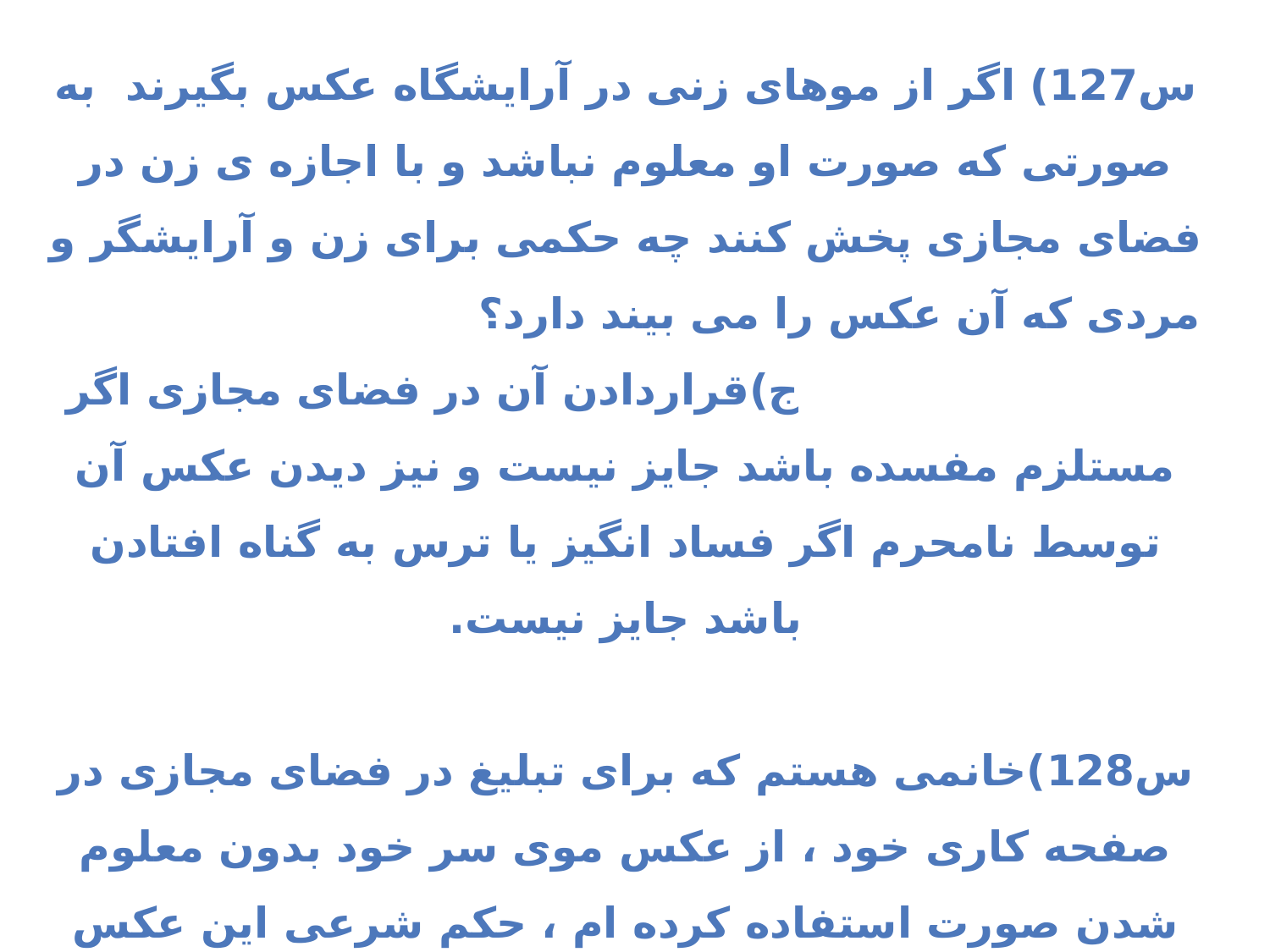

س127) اگر از موهای زنی در آرایشگاه عکس بگیرند  به صورتی که صورت او معلوم نباشد و با اجازه ی زن در فضای مجازی پخش کنند چه حکمی برای زن و آرایشگر و مردی که آن عکس را می بیند دارد؟                                                        ج)قراردادن آن در فضای مجازی اگر مستلزم مفسده باشد جایز نیست و نیز دیدن عکس آن توسط نامحرم اگر فساد انگیز یا ترس به گناه افتادن باشد جایز نیست.

س128)خانمی هستم که برای تبلیغ در فضای مجازی در صفحه کاری خود ، از عکس موی سر خود بدون معلوم شدن صورت استفاده کرده ام ، حکم شرعی این عکس برای من چیست؟
   ج)اگر مستلزم مفسده یا خوف ارتکاب گناه در آن باشد جایز نیست.